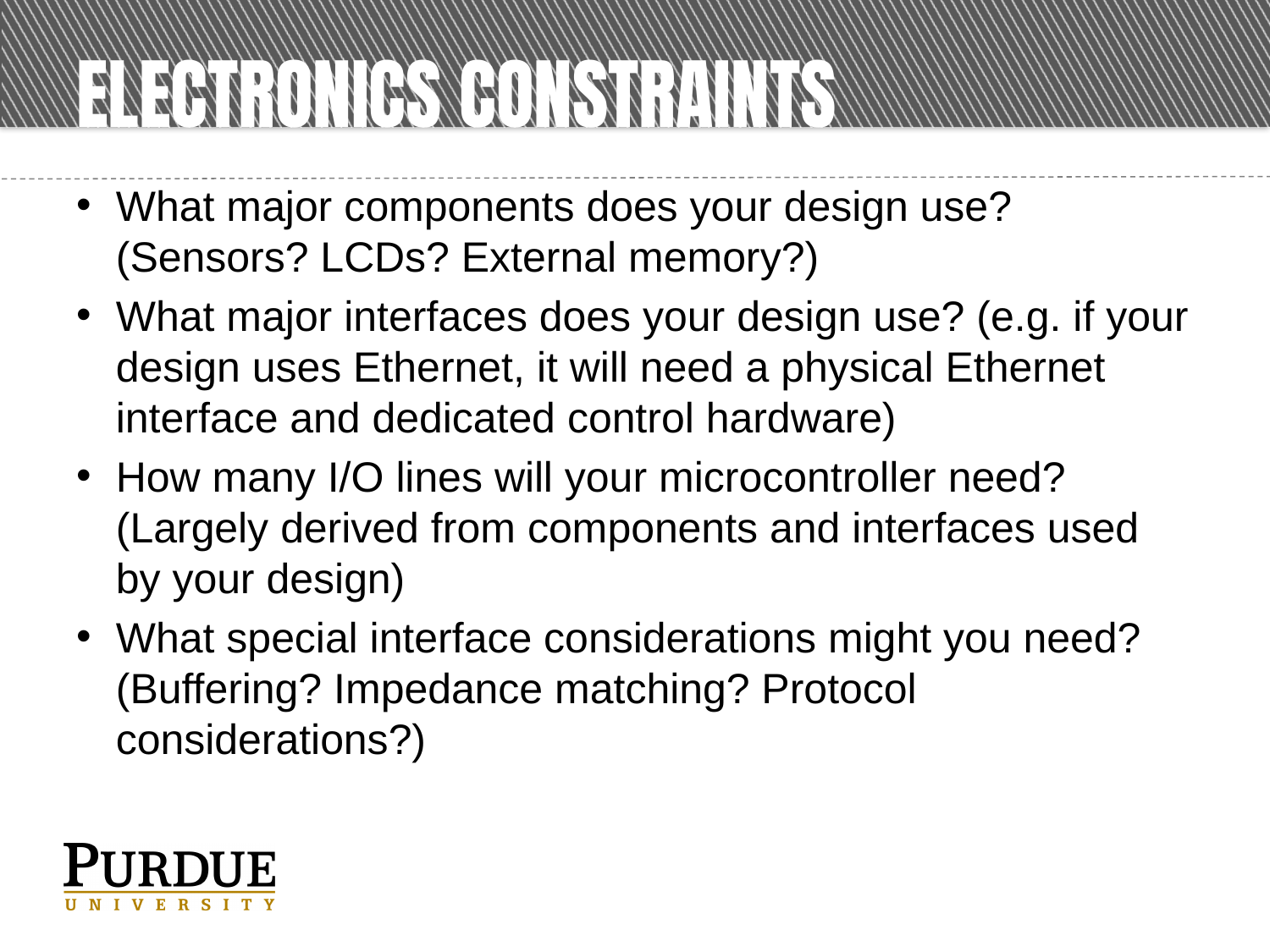

# Electronics Constraints
What major components does your design use? (Sensors? LCDs? External memory?)
What major interfaces does your design use? (e.g. if your design uses Ethernet, it will need a physical Ethernet interface and dedicated control hardware)
How many I/O lines will your microcontroller need? (Largely derived from components and interfaces used by your design)
What special interface considerations might you need? (Buffering? Impedance matching? Protocol considerations?)